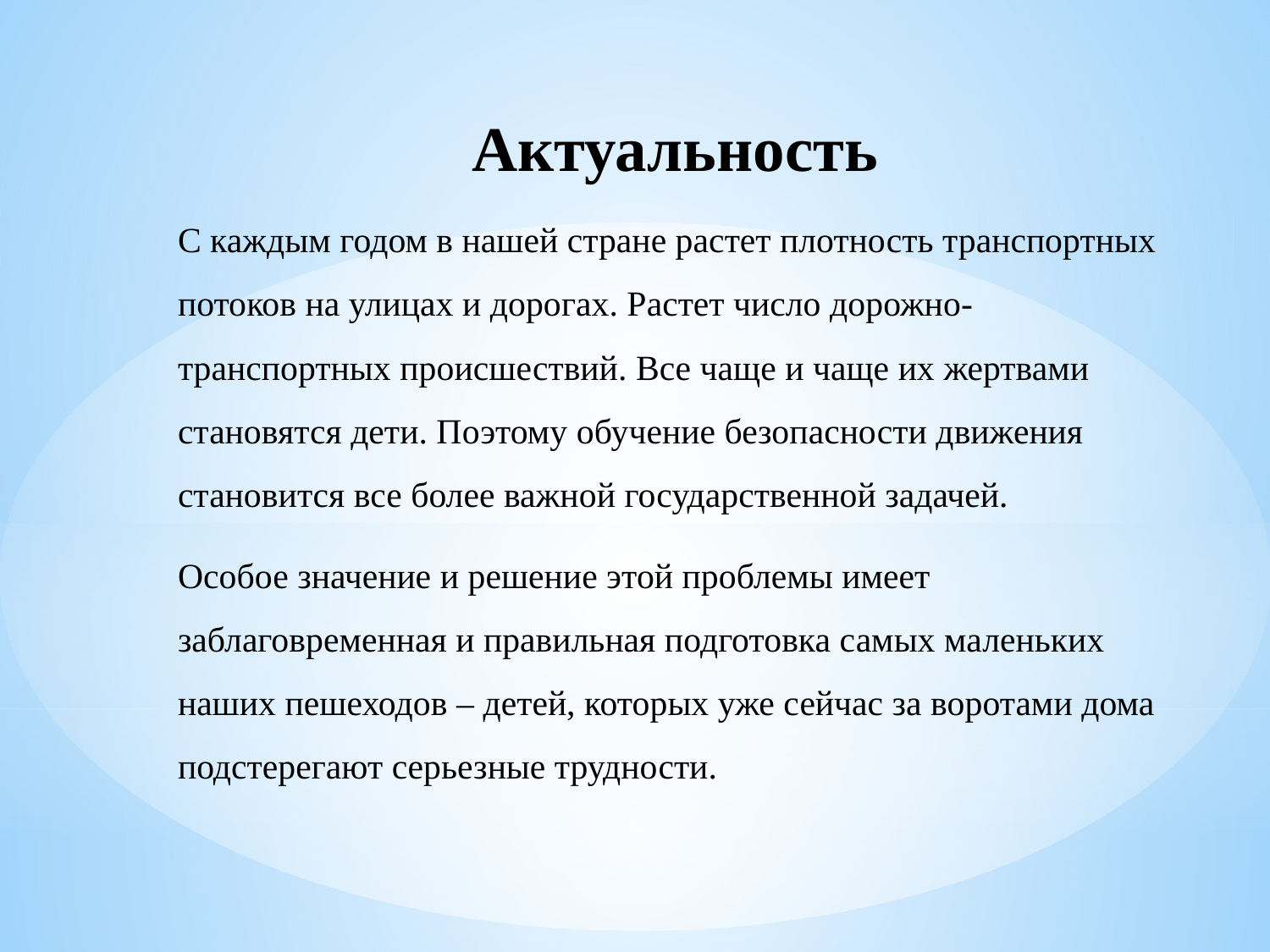

Актуальность
С каждым годом в нашей стране растет плотность транспортных потоков на улицах и дорогах. Растет число дорожно-транспортных происшествий. Все чаще и чаще их жертвами становятся дети. Поэтому обучение безопасности движения становится все более важной государственной задачей.
Особое значение и решение этой проблемы имеет заблаговременная и правильная подготовка самых маленьких наших пешеходов – детей, которых уже сейчас за воротами дома подстерегают серьезные трудности.

#